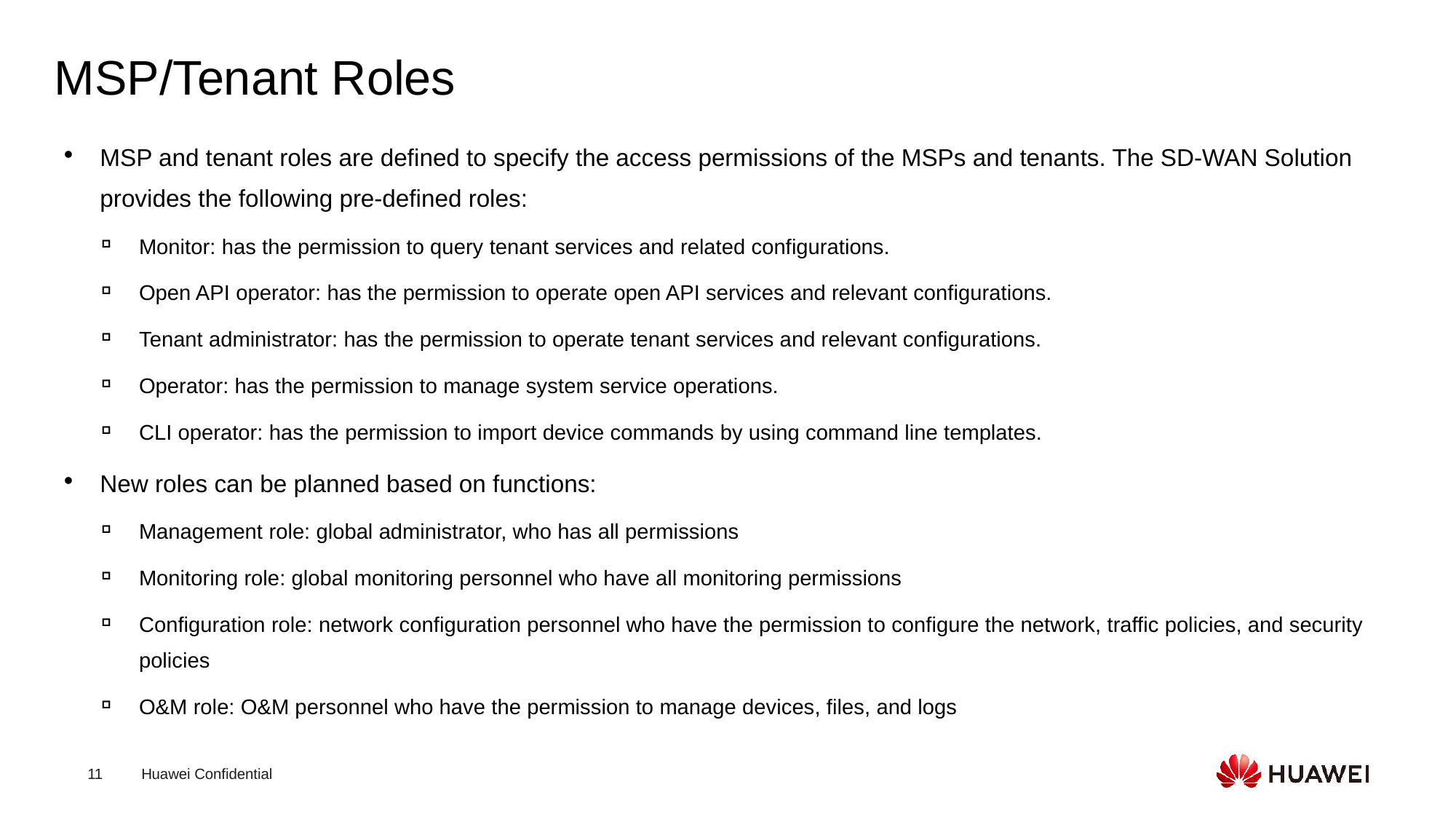

# MSP/Tenant Roles
MSP and tenant roles are defined to specify the access permissions of the MSPs and tenants. The SD-WAN Solution provides the following pre-defined roles:
Monitor: has the permission to query tenant services and related configurations.
Open API operator: has the permission to operate open API services and relevant configurations.
Tenant administrator: has the permission to operate tenant services and relevant configurations.
Operator: has the permission to manage system service operations.
CLI operator: has the permission to import device commands by using command line templates.
New roles can be planned based on functions:
Management role: global administrator, who has all permissions
Monitoring role: global monitoring personnel who have all monitoring permissions
Configuration role: network configuration personnel who have the permission to configure the network, traffic policies, and security policies
O&M role: O&M personnel who have the permission to manage devices, files, and logs